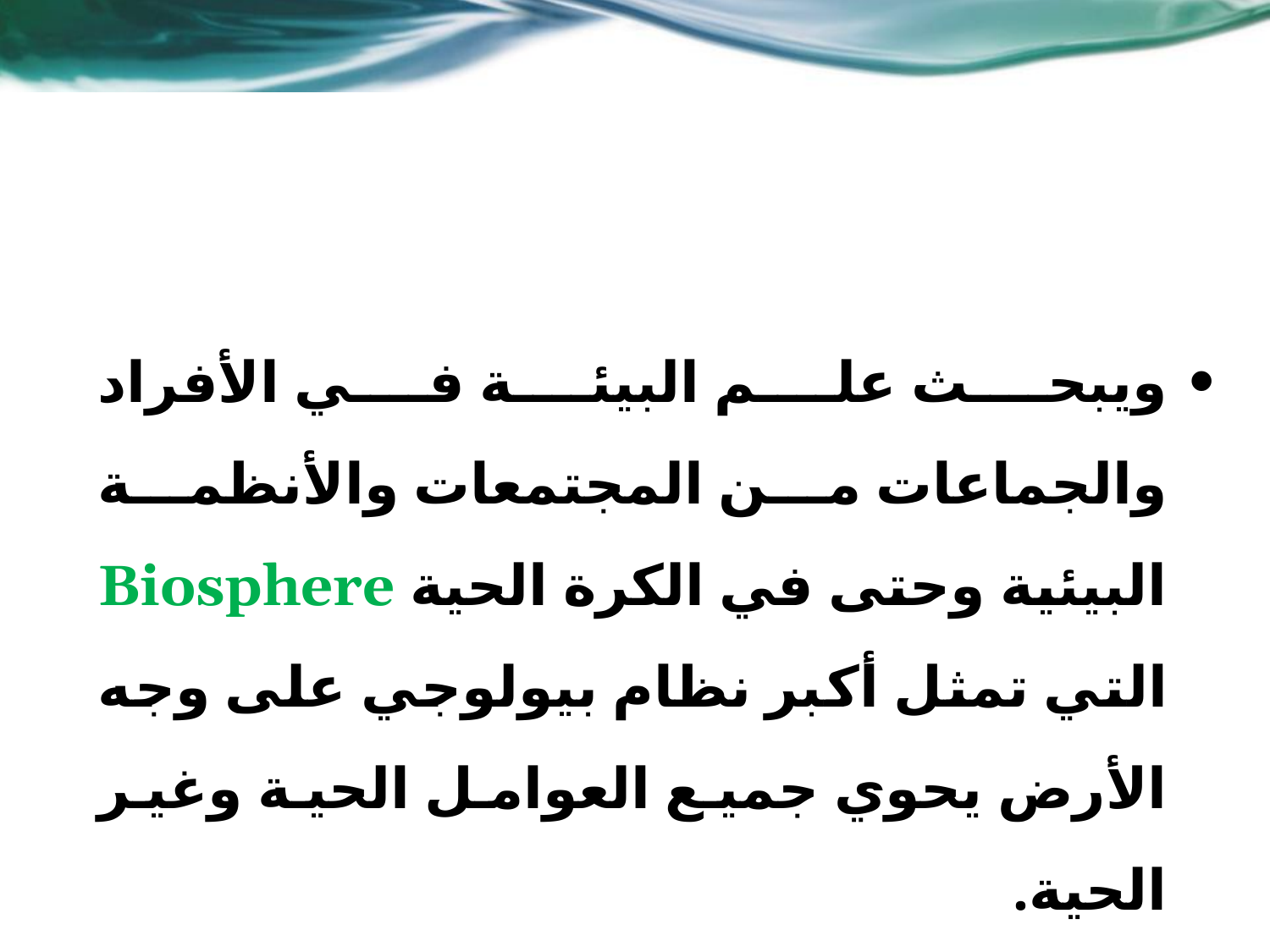

ويبحث علم البيئة في الأفراد والجماعات من المجتمعات والأنظمة البيئية وحتى في الكرة الحية Biosphere التي تمثل أكبر نظام بيولوجي على وجه الأرض يحوي جميع العوامل الحية وغير الحية.